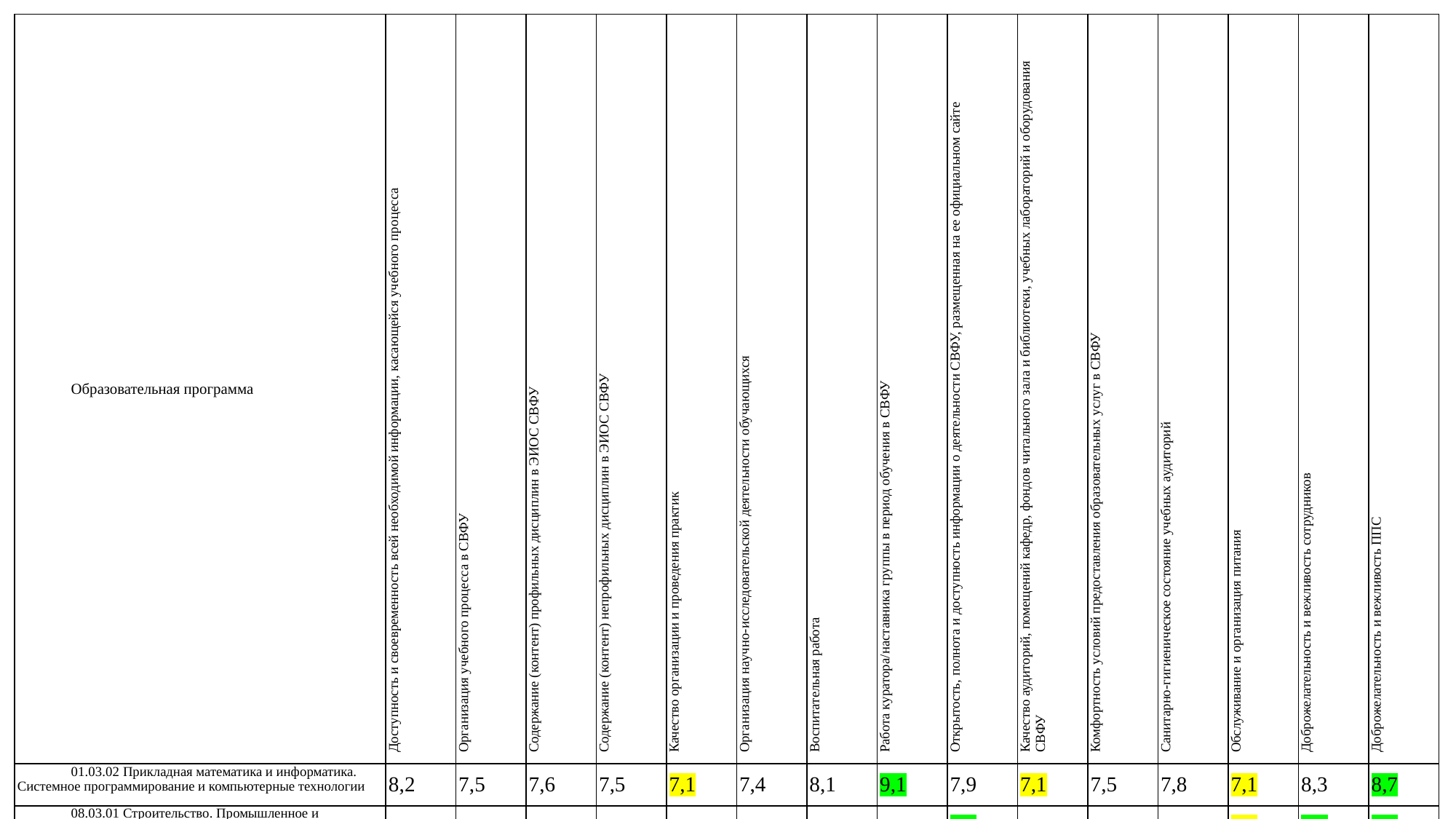

| Образовательная программа | Доступность и своевременность всей необходимой информации, касающейся учебного процесса | Организация учебного процесса в СВФУ | Содержание (контент) профильных дисциплин в ЭИОС СВФУ | Содержание (контент) непрофильных дисциплин в ЭИОС СВФУ | Качество организации и проведения практик | Организация научно-исследовательской деятельности обучающихся | Воспитательная работа | Работа куратора/наставника группы в период обучения в СВФУ | Открытость, полнота и доступность информации о деятельности СВФУ, размещенная на ее официальном сайте | Качество аудиторий, помещений кафедр, фондов читального зала и библиотеки, учебных лабораторий и оборудования СВФУ | Комфортность условий предоставления образовательных услуг в СВФУ | Санитарно-гигиеническое состояние учебных аудиторий | Обслуживание и организация питания | Доброжелательность и вежливость сотрудников | Доброжелательность и вежливость ППС |
| --- | --- | --- | --- | --- | --- | --- | --- | --- | --- | --- | --- | --- | --- | --- | --- |
| 01.03.02 Прикладная математика и информатика. Системное программирование и компьютерные технологии | 8,2 | 7,5 | 7,6 | 7,5 | 7,1 | 7,4 | 8,1 | 9,1 | 7,9 | 7,1 | 7,5 | 7,8 | 7,1 | 8,3 | 8,7 |
| 08.03.01 Строительство. Промышленное и гражданское строительство | 8,4 | 8,4 | 8,3 | 8,1 | 8,2 | 8,3 | 7,9 | 8,4 | 8,6 | 8,2 | 8,1 | 8,4 | 7,8 | 8,6 | 8,6 |
| 09.03.03 Прикладная информатика. Прикладная информатика в менеджменте | 8,4 | 8,1 | 8,0 | 7,6 | 7,5 | 7,6 | 7,8 | 9,0 | 8,0 | 7,2 | 6,7 | 7,3 | 4,9 | 8,5 | 8,8 |
| 13.03.02 Электроэнергетика и электротехника. Электрооборудование и электрохозяйство предприятий, организаций, учреждений | 9,1 | 9,1 | 9,1 | 8,8 | 9,1 | 9,0 | 8,9 | 9,1 | 9,1 | 8,7 | 8,7 | 8,8 | 8,4 | 9,2 | 9,1 |
| 13.03.02 Электроэнергетика и электротехника. Электропривод и автоматика | 9,0 | 9,0 | 8,8 | 8,8 | 8,8 | 8,8 | 8,7 | 9,1 | 9,1 | 7,4 | 8,1 | 8,1 | 7,9 | 9,2 | 9,2 |
| 21.05.04 Горное дело. Маркшейдерское дело | 8,3 | 8,4 | 8,2 | 8,3 | 8,8 | 8,4 | 8,6 | 8,6 | 8,6 | 8,8 | 8,8 | 9,0 | 9,1 | 9,1 | 9,3 |
| 21.05.04 Горное дело. Обогащение полезных ископаемых | 8,7 | 9,0 | 9,2 | 9,0 | 9,1 | 9,1 | 9,1 | 9,5 | 9,3 | 9,4 | 9,0 | 9,2 | 8,9 | 9,3 | 9,6 |
| 21.05.04 Горное дело. Открытые горные работы | 9,1 | 9,1 | 9,1 | 9,1 | 9,1 | 9,0 | 9,0 | 9,1 | 9,2 | 9,1 | 8,9 | 9,2 | 9,0 | 9,3 | 9,2 |
| 21.05.04 Горное дело. Подземная разработка пластовых месторождений | 9,6 | 9,5 | 9,6 | 9,5 | 9,6 | 9,6 | 9,5 | 9,6 | 9,6 | 9,6 | 9,5 | 9,6 | 9,4 | 9,5 | 9,5 |
| 21.05.04 Горное дело. Электрификация и автоматизация горного производства | 8,0 | 8,2 | 8,2 | 8,0 | 8,3 | 8,0 | 8,2 | 8,2 | 8,2 | 7,8 | 7,2 | 7,2 | 7,0 | 7,8 | 8,2 |
| 38.03.01 Экономика. Экономика труда | 9,7 | 9,7 | 9,7 | 9,7 | 9,7 | 9,7 | 9,7 | 9,7 | 9,7 | 6,7 | 7,7 | 6,7 | 6,7 | 9,7 | 9,7 |
| 44.03.02 Психолого-педагогическое образование. Общая и специальная психология и педагогика в образовании | 8,6 | 8,5 | 8,4 | 8,3 | 8,3 | 8,2 | 8,4 | 8,7 | 8,4 | 7,7 | 7,4 | 8,0 | 6,7 | 8,7 | 8,7 |
| 44.03.05 Педагогическое образование (с двумя профилями подготовки). Дошкольное образование и начальное образование | 8,1 | 8,3 | 8,0 | 8,0 | 8,4 | 8,1 | 8,1 | 8,6 | 8,4 | 7,0 | 6,7 | 7,0 | 7,2 | 8,3 | 8,5 |
| 45.03.01 Филология. Зарубежная филология (английский язык и литература) | 7,6 | 8,2 | 7,6 | 7,4 | 8,1 | 7,8 | 7,9 | 7,7 | 7,6 | 7,2 | 7,9 | 7,7 | 6,3 | 7,2 | 7,9 |
| 45.03.01 Филология. Отечественная филология (русский язык и литература) | 8,8 | 8,2 | 8,1 | 8,2 | 8,3 | 7,8 | 8,0 | 8,5 | 8,3 | 7,8 | 7,9 | 8,2 | 6,8 | 7,9 | 8,2 |